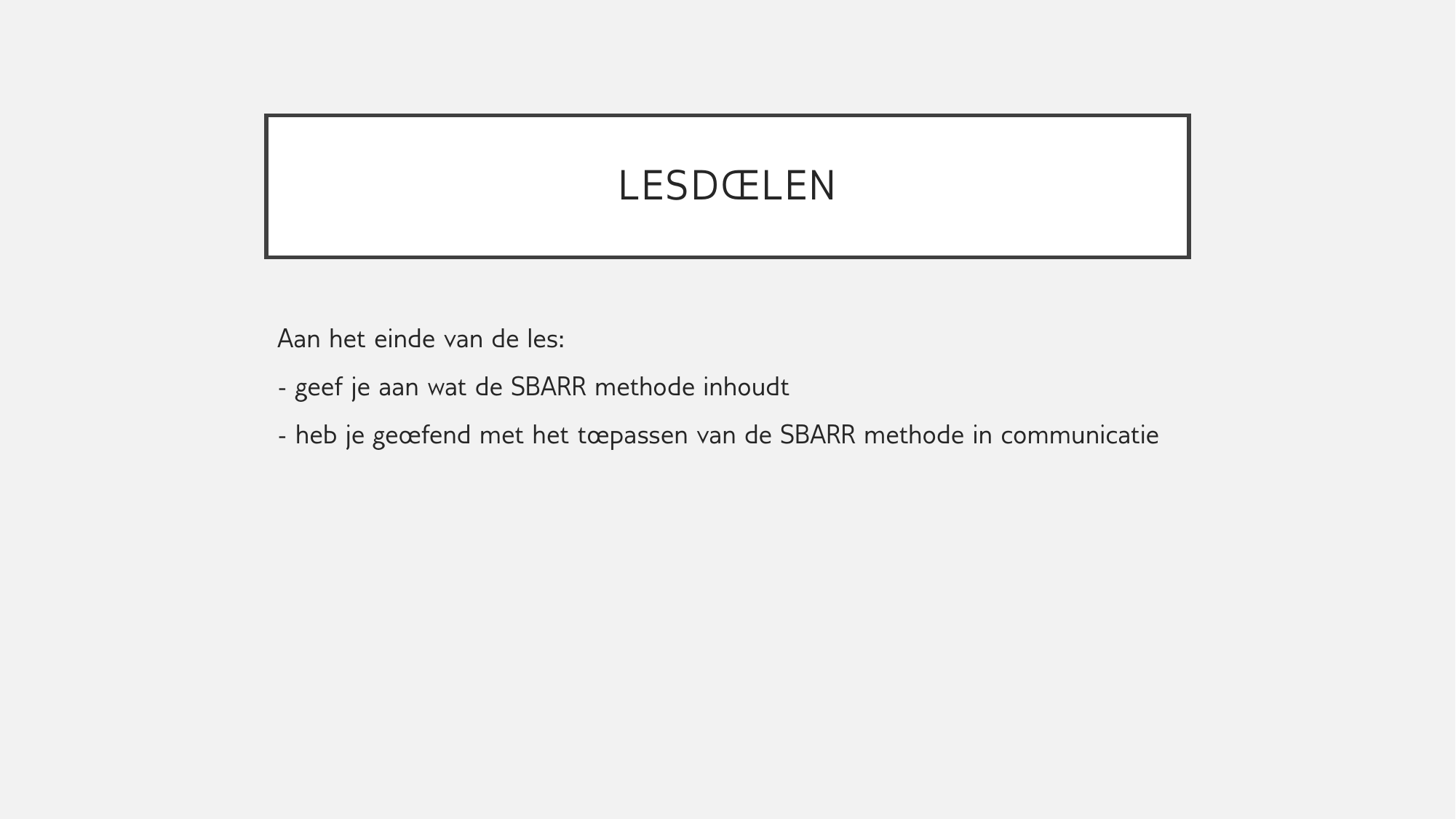

# Lesdoelen
Aan het einde van de les:
- geef je aan wat de SBARR methode inhoudt
- heb je geoefend met het toepassen van de SBARR methode in communicatie